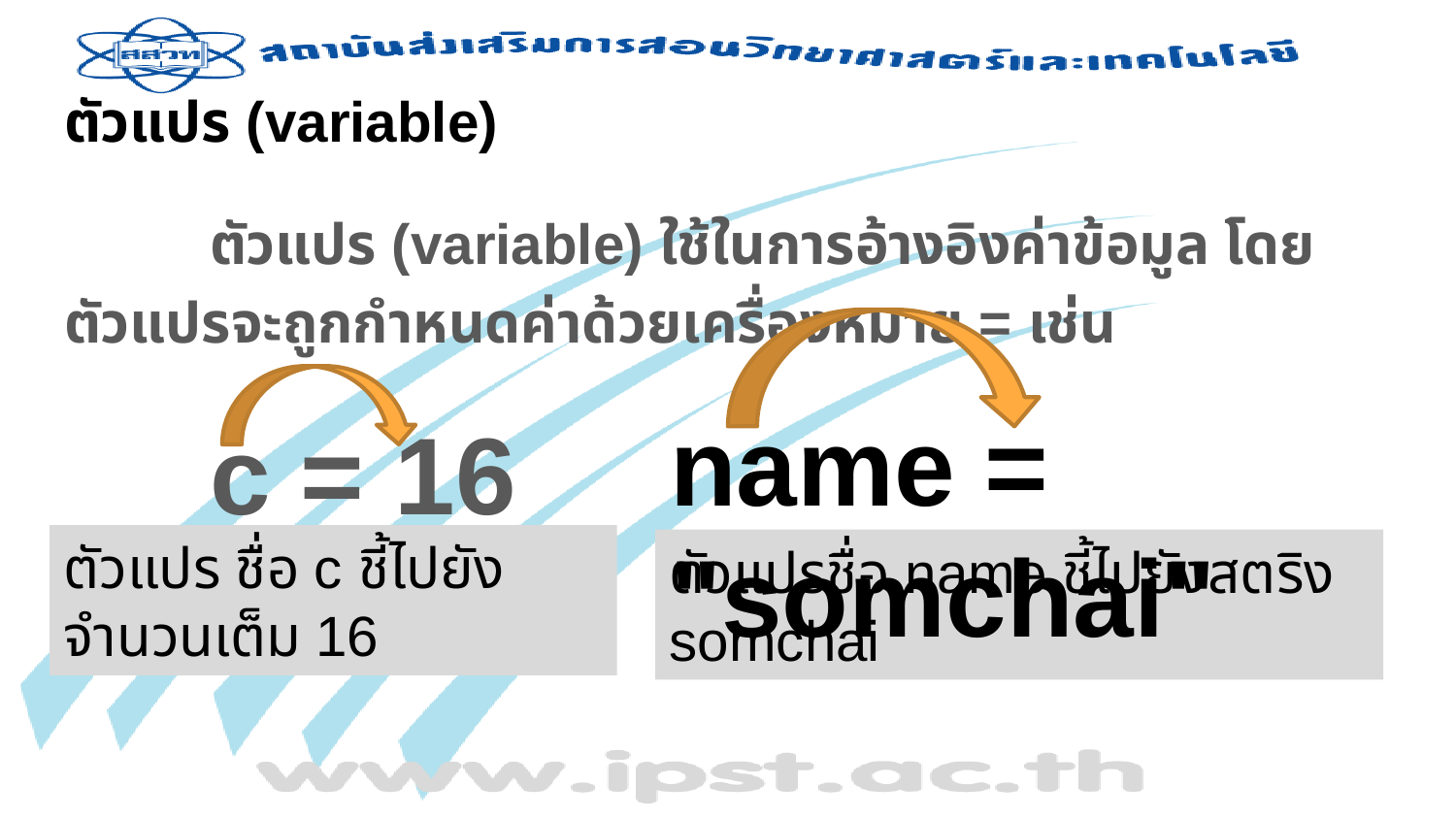

# ตัวแปร (variable)
	ตัวแปร (variable) ใช้ในการอ้างอิงค่าข้อมูล โดยตัวแปรจะถูกกำหนดค่าด้วยเครื่องหมาย = เช่น
	c = 16

name = "somchai"

ตัวแปร ชื่อ c ชี้ไปยังจำนวนเต็ม 16
ตัวแปรชื่อ name ชี้ไปยังสตริง somchai